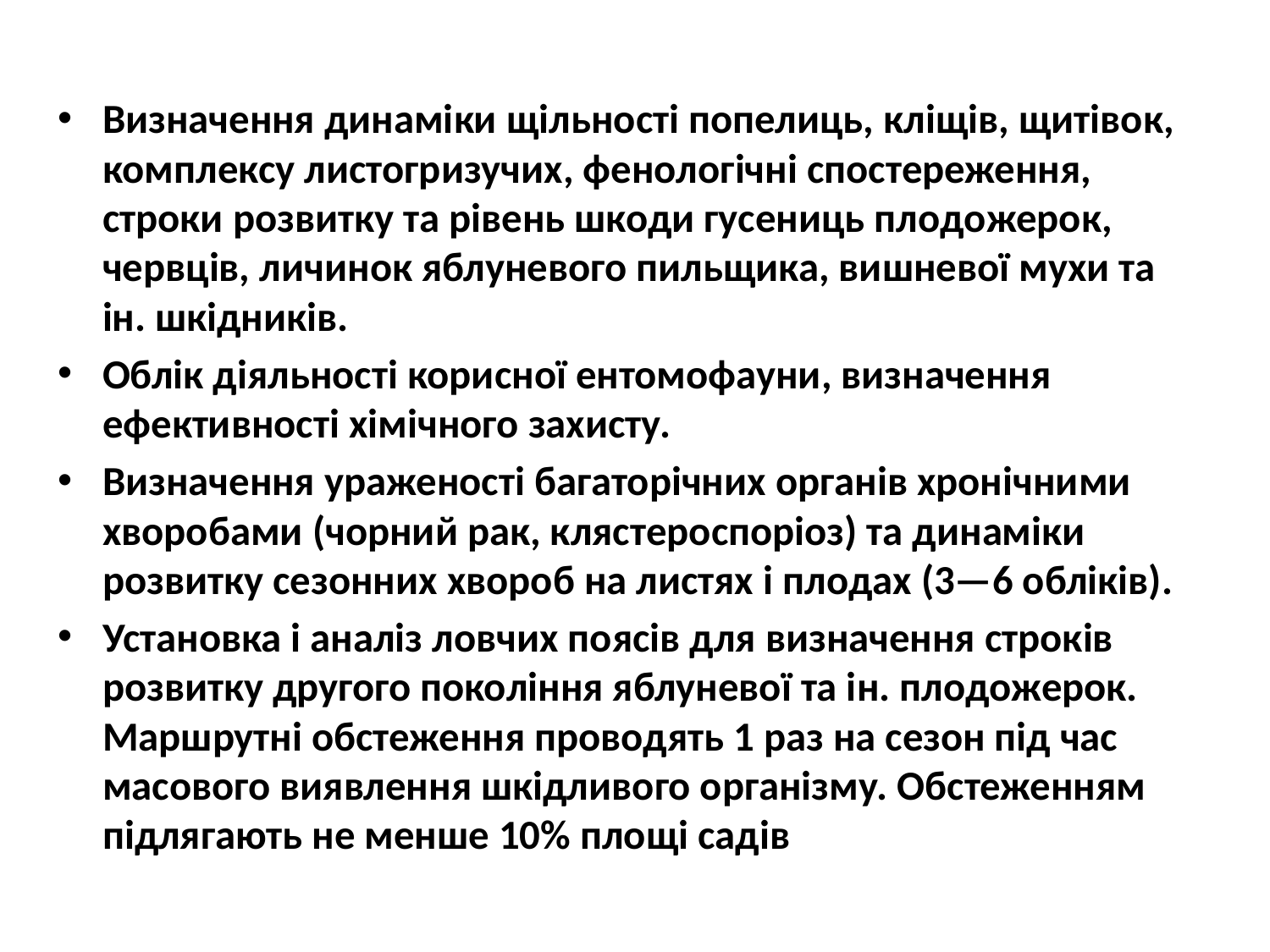

Визначення динаміки щільності попелиць, кліщів, щитівок, комплексу листогризучих, фенологічні спостереження, строки розвитку та рівень шкоди гусениць плодожерок, червців, личинок яблуневого пильщика, вишневої мухи та ін. шкідників.
Облік діяльності корисної ентомофауни, визначення ефективності хімічного захисту.
Визначення ураженості багаторічних органів хронічними хворобами (чорний рак, клястероспоріоз) та динаміки розвитку сезонних хвороб на листях і плодах (3—6 обліків).
Установка і аналіз ловчих поясів для визначення строків розвитку другого покоління яблуневої та ін. плодожерок. Маршрутні обстеження проводять 1 раз на сезон під час масового виявлення шкідливого організму. Обстеженням підлягають не менше 10% площі садів